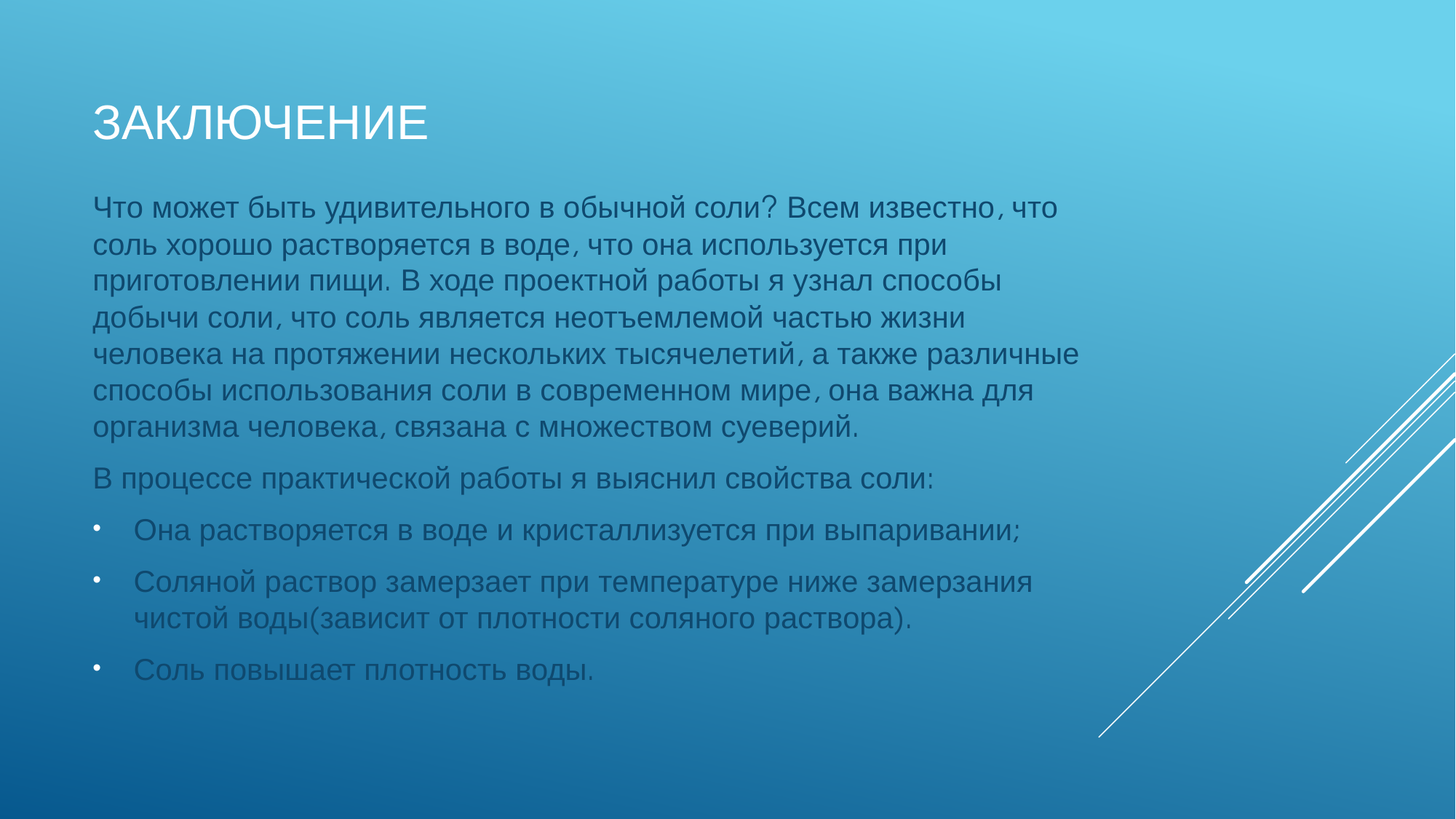

# заключение
Что может быть удивительного в обычной соли? Всем известно, что соль хорошо растворяется в воде, что она используется при приготовлении пищи. В ходе проектной работы я узнал способы добычи соли, что соль является неотъемлемой частью жизни человека на протяжении нескольких тысячелетий, а также различные способы использования соли в современном мире, она важна для организма человека, связана с множеством суеверий.
В процессе практической работы я выяснил свойства соли:
Она растворяется в воде и кристаллизуется при выпаривании;
Соляной раствор замерзает при температуре ниже замерзания чистой воды(зависит от плотности соляного раствора).
Соль повышает плотность воды.